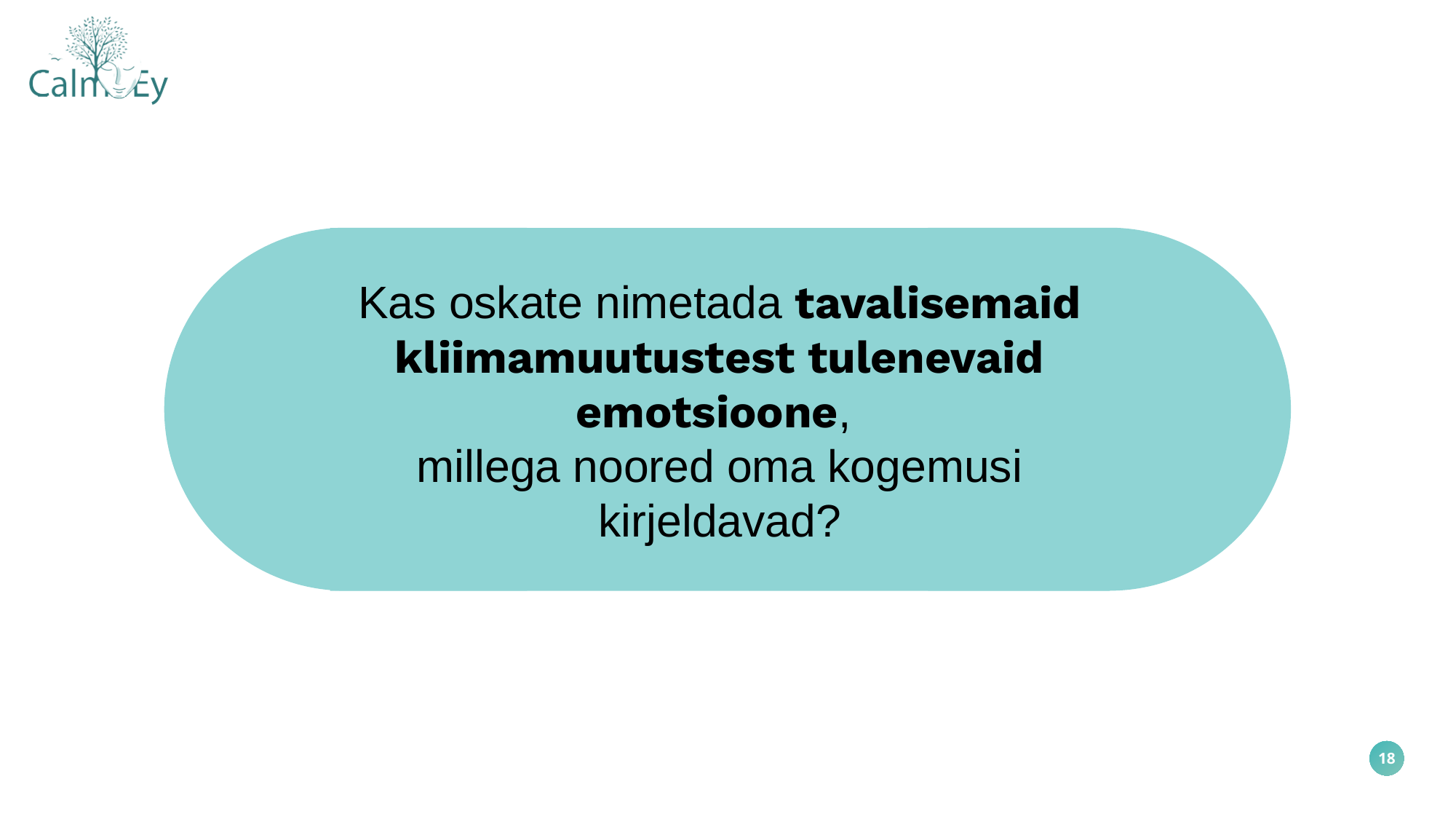

Kas oskate nimetada tavalisemaid kliimamuutustest tulenevaid emotsioone,
millega noored oma kogemusi kirjeldavad?